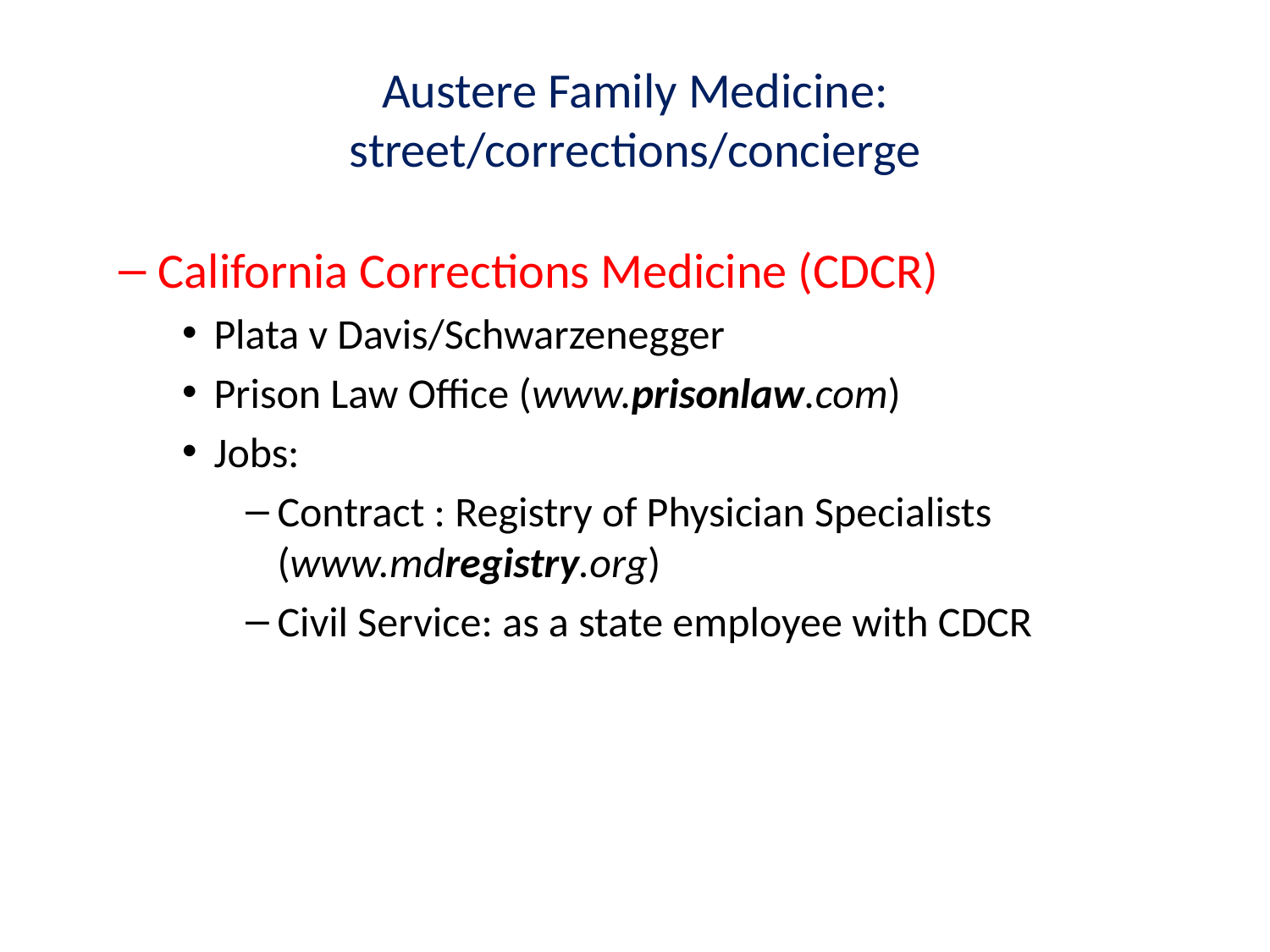

# Austere Family Medicine: street/corrections/concierge
California Corrections Medicine (CDCR)
Plata v Davis/Schwarzenegger
Prison Law Office (www.prisonlaw.com)
Jobs:
Contract : Registry of Physician Specialists (www.mdregistry.org)
Civil Service: as a state employee with CDCR